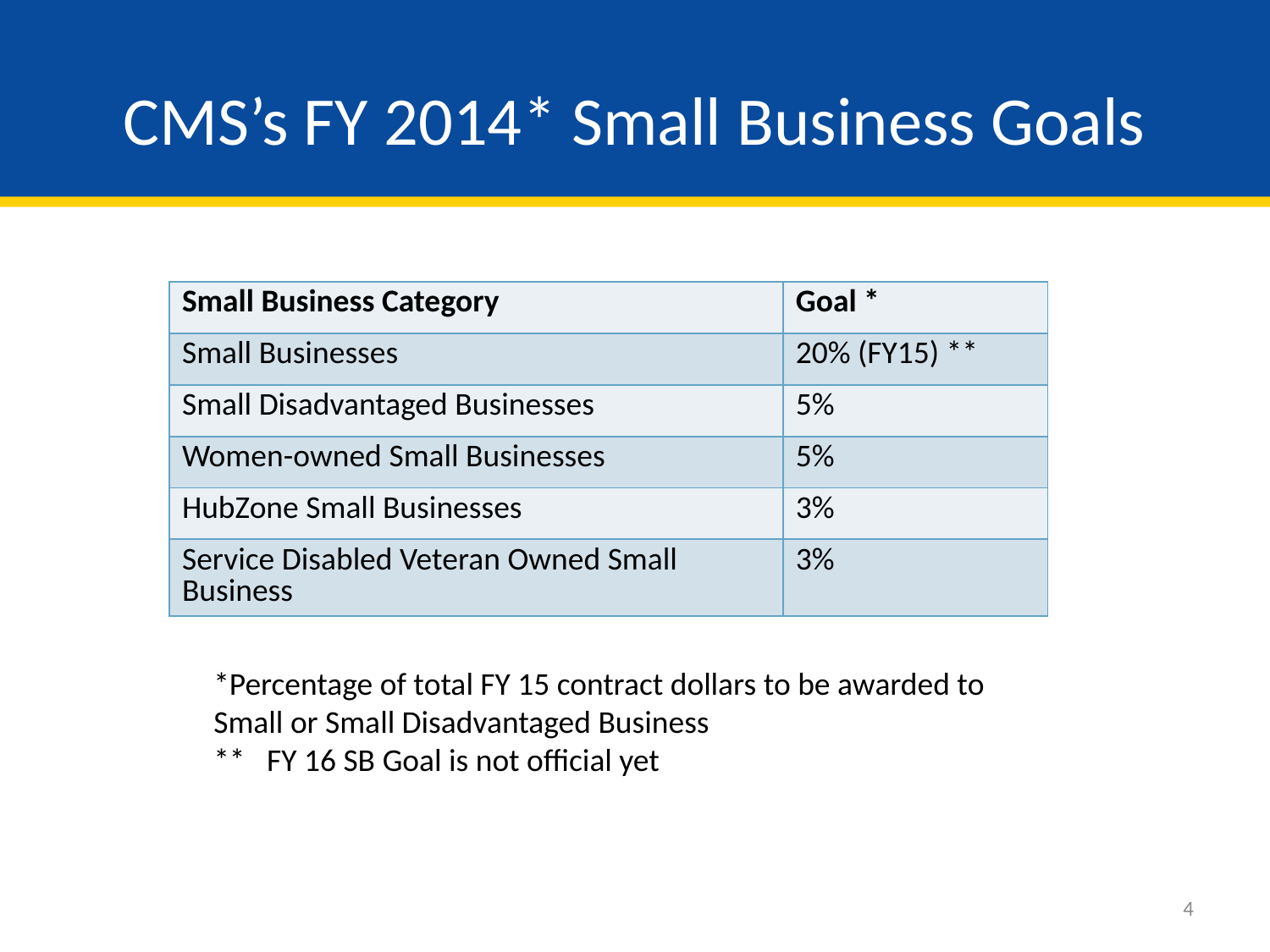

# CMS’s FY 2014* Small Business Goals
| Small Business Category | Goal \* |
| --- | --- |
| Small Businesses | 20% (FY15) \*\* |
| Small Disadvantaged Businesses | 5% |
| Women-owned Small Businesses | 5% |
| HubZone Small Businesses | 3% |
| Service Disabled Veteran Owned Small Business | 3% |
*Percentage of total FY 15 contract dollars to be awarded to Small or Small Disadvantaged Business
**   FY 16 SB Goal is not official yet

4